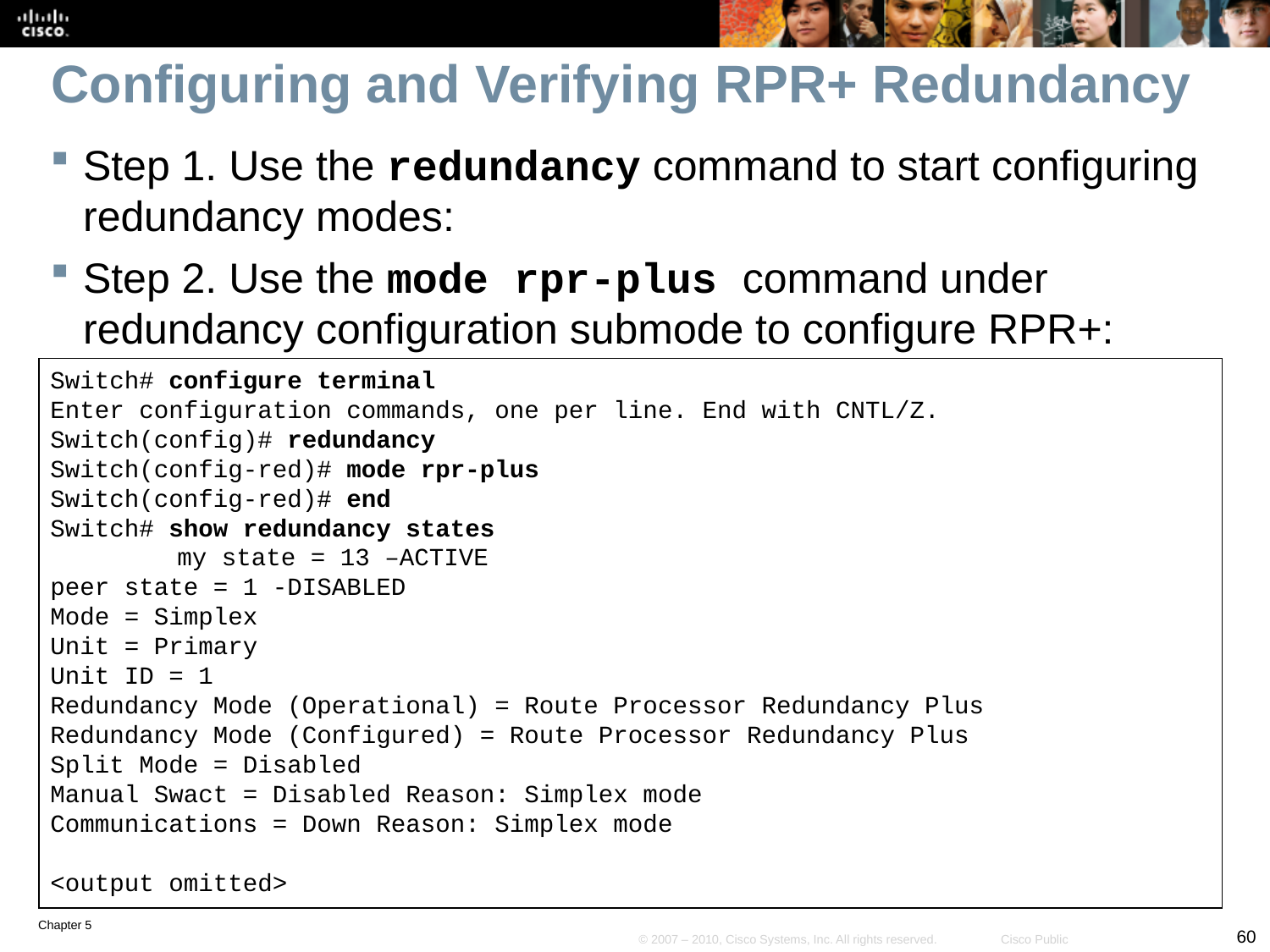

# Configuring and Verifying RPR+ Redundancy
Step 1. Use the redundancy command to start configuring redundancy modes:
Step 2. Use the mode rpr-plus command under redundancy configuration submode to configure RPR+:
Switch# configure terminal
Enter configuration commands, one per line. End with CNTL/Z.
Switch(config)# redundancy
Switch(config-red)# mode rpr-plus
Switch(config-red)# end
Switch# show redundancy states
	my state = 13 –ACTIVE
peer state = 1 -DISABLED
Mode = Simplex
Unit = Primary
Unit ID = 1
Redundancy Mode (Operational) = Route Processor Redundancy Plus
Redundancy Mode (Configured) = Route Processor Redundancy Plus
Split Mode = Disabled
Manual Swact = Disabled Reason: Simplex mode
Communications = Down Reason: Simplex mode

<output omitted>